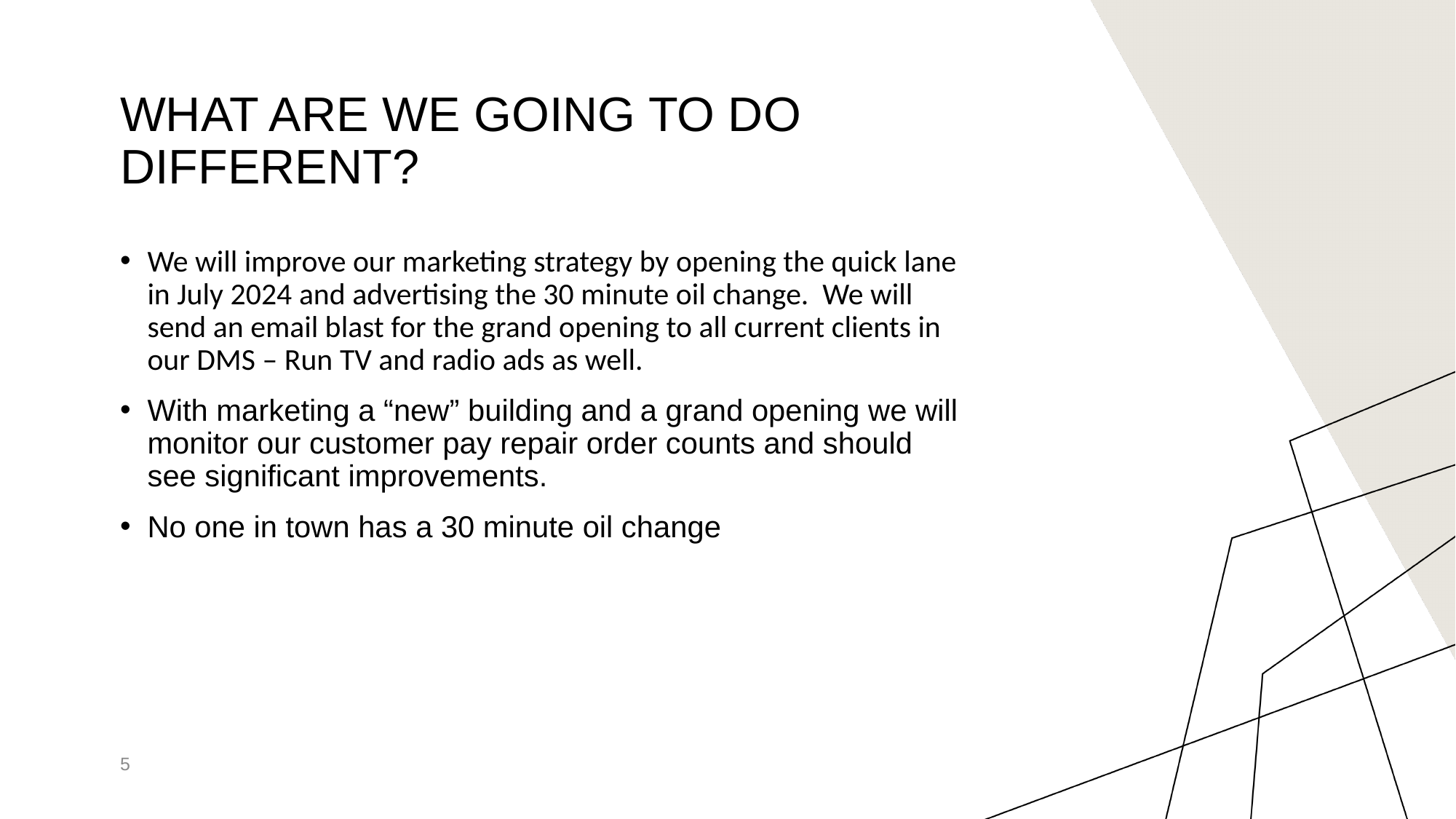

# What are we going to do different?
We will improve our marketing strategy by opening the quick lane in July 2024 and advertising the 30 minute oil change.  We will send an email blast for the grand opening to all current clients in our DMS – Run TV and radio ads as well.
With marketing a “new” building and a grand opening we will monitor our customer pay repair order counts and should see significant improvements.
No one in town has a 30 minute oil change

5